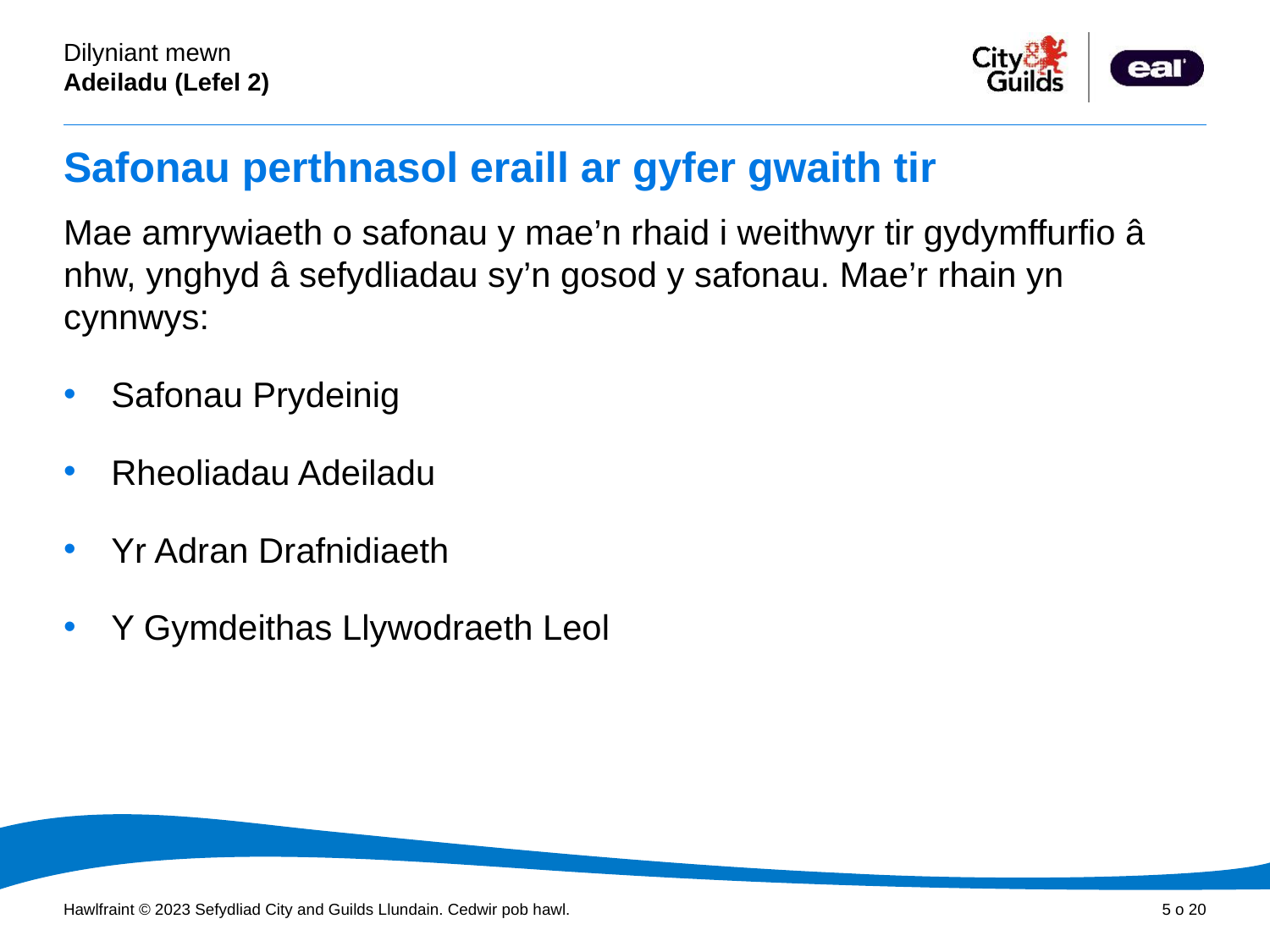

# Safonau perthnasol eraill ar gyfer gwaith tir
Mae amrywiaeth o safonau y mae’n rhaid i weithwyr tir gydymffurfio â nhw, ynghyd â sefydliadau sy’n gosod y safonau. Mae’r rhain yn cynnwys:
Safonau Prydeinig
Rheoliadau Adeiladu
Yr Adran Drafnidiaeth
Y Gymdeithas Llywodraeth Leol